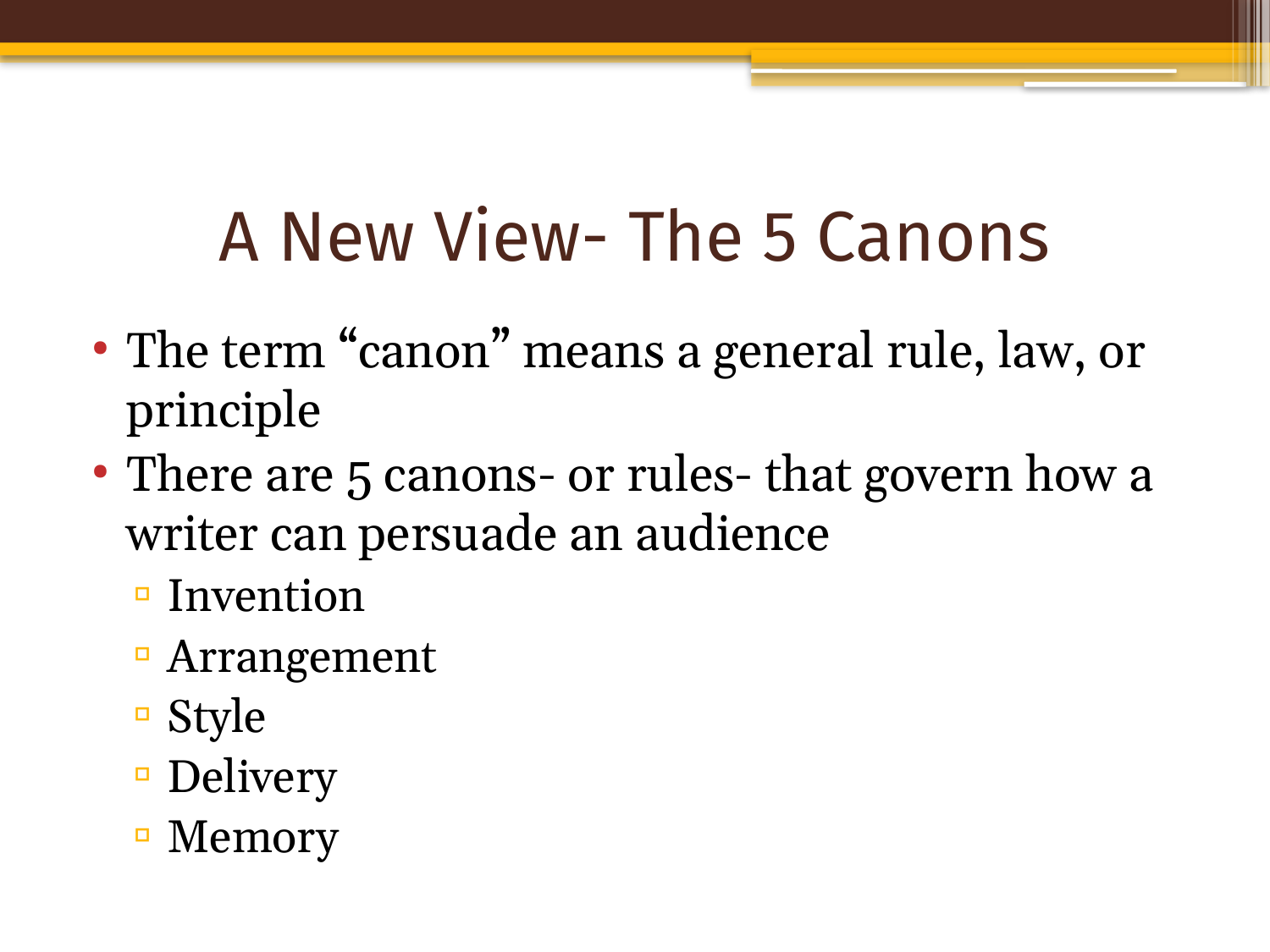

# A New View- The 5 Canons
The term “canon” means a general rule, law, or principle
There are 5 canons- or rules- that govern how a writer can persuade an audience
Invention
Arrangement
Style
Delivery
Memory